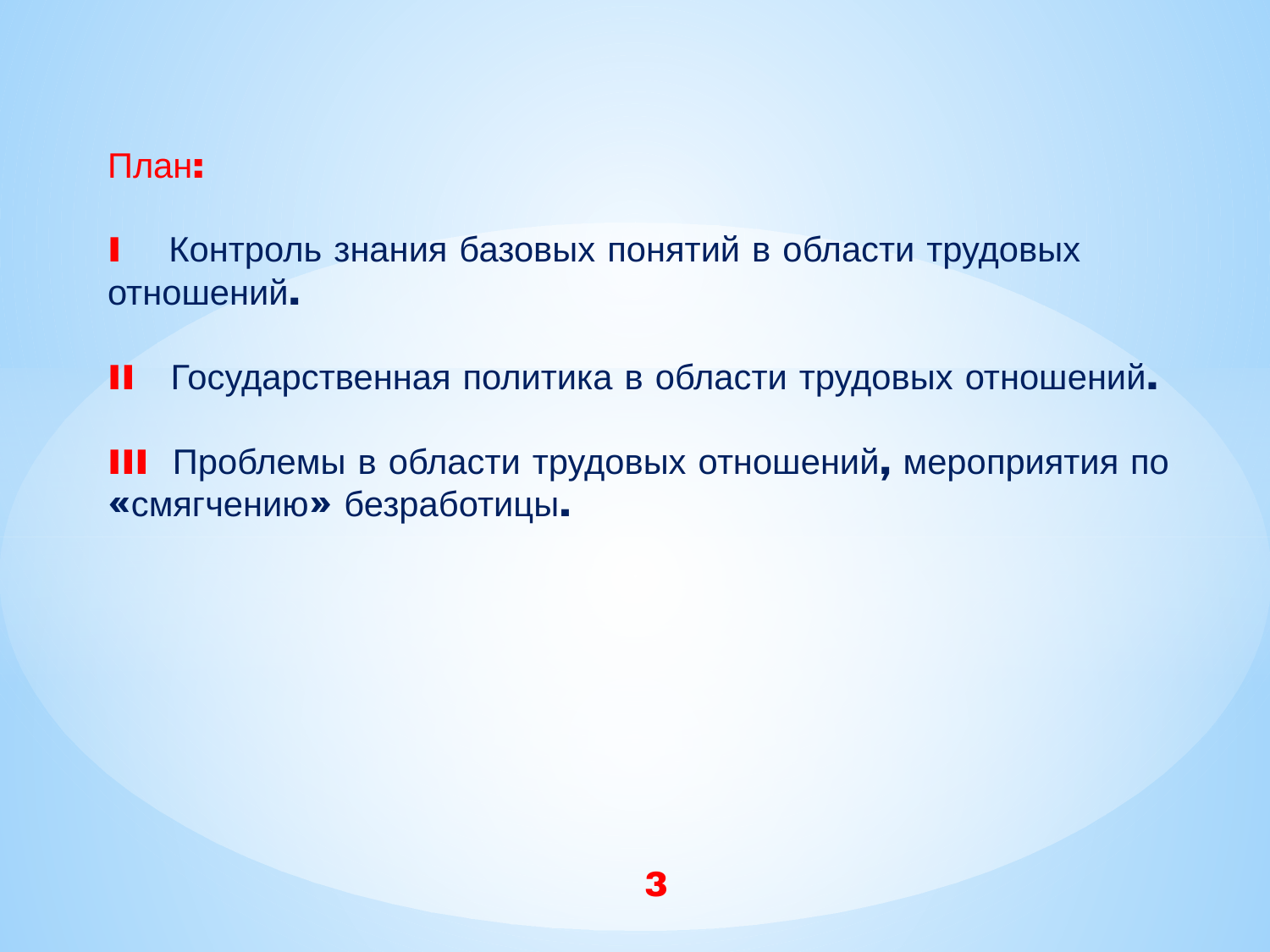

# План: I    Контроль знания базовых понятий в области трудовых отношений. II   Государственная политика в области трудовых отношений. III  Проблемы в области трудовых отношений, мероприятия по «смягчению» безработицы.

3